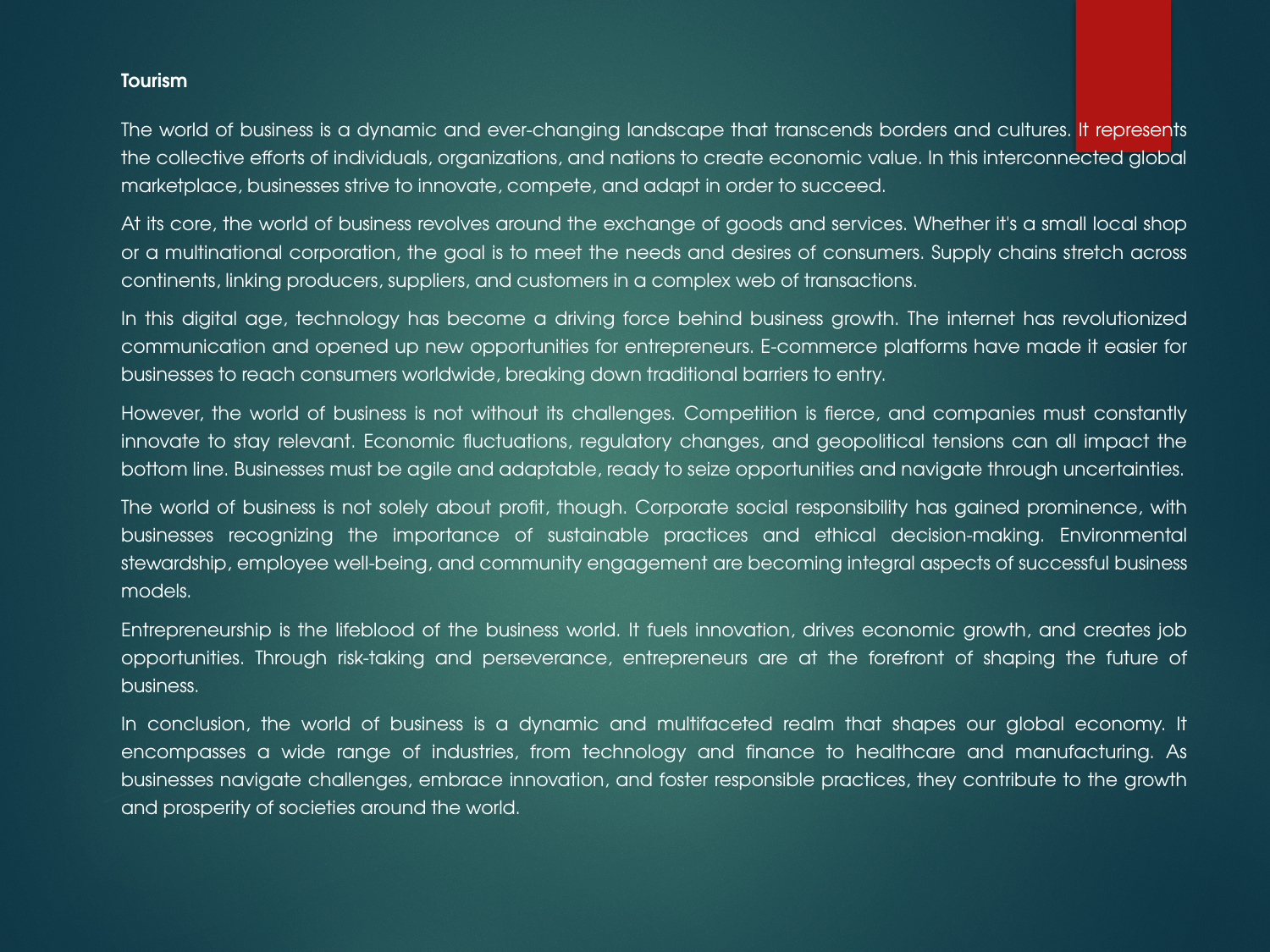

Tourism
The world of business is a dynamic and ever-changing landscape that transcends borders and cultures. It represents the collective efforts of individuals, organizations, and nations to create economic value. In this interconnected global marketplace, businesses strive to innovate, compete, and adapt in order to succeed.
At its core, the world of business revolves around the exchange of goods and services. Whether it's a small local shop or a multinational corporation, the goal is to meet the needs and desires of consumers. Supply chains stretch across continents, linking producers, suppliers, and customers in a complex web of transactions.
In this digital age, technology has become a driving force behind business growth. The internet has revolutionized communication and opened up new opportunities for entrepreneurs. E-commerce platforms have made it easier for businesses to reach consumers worldwide, breaking down traditional barriers to entry.
However, the world of business is not without its challenges. Competition is fierce, and companies must constantly innovate to stay relevant. Economic fluctuations, regulatory changes, and geopolitical tensions can all impact the bottom line. Businesses must be agile and adaptable, ready to seize opportunities and navigate through uncertainties.
The world of business is not solely about profit, though. Corporate social responsibility has gained prominence, with businesses recognizing the importance of sustainable practices and ethical decision-making. Environmental stewardship, employee well-being, and community engagement are becoming integral aspects of successful business models.
Entrepreneurship is the lifeblood of the business world. It fuels innovation, drives economic growth, and creates job opportunities. Through risk-taking and perseverance, entrepreneurs are at the forefront of shaping the future of business.
In conclusion, the world of business is a dynamic and multifaceted realm that shapes our global economy. It encompasses a wide range of industries, from technology and finance to healthcare and manufacturing. As businesses navigate challenges, embrace innovation, and foster responsible practices, they contribute to the growth and prosperity of societies around the world.